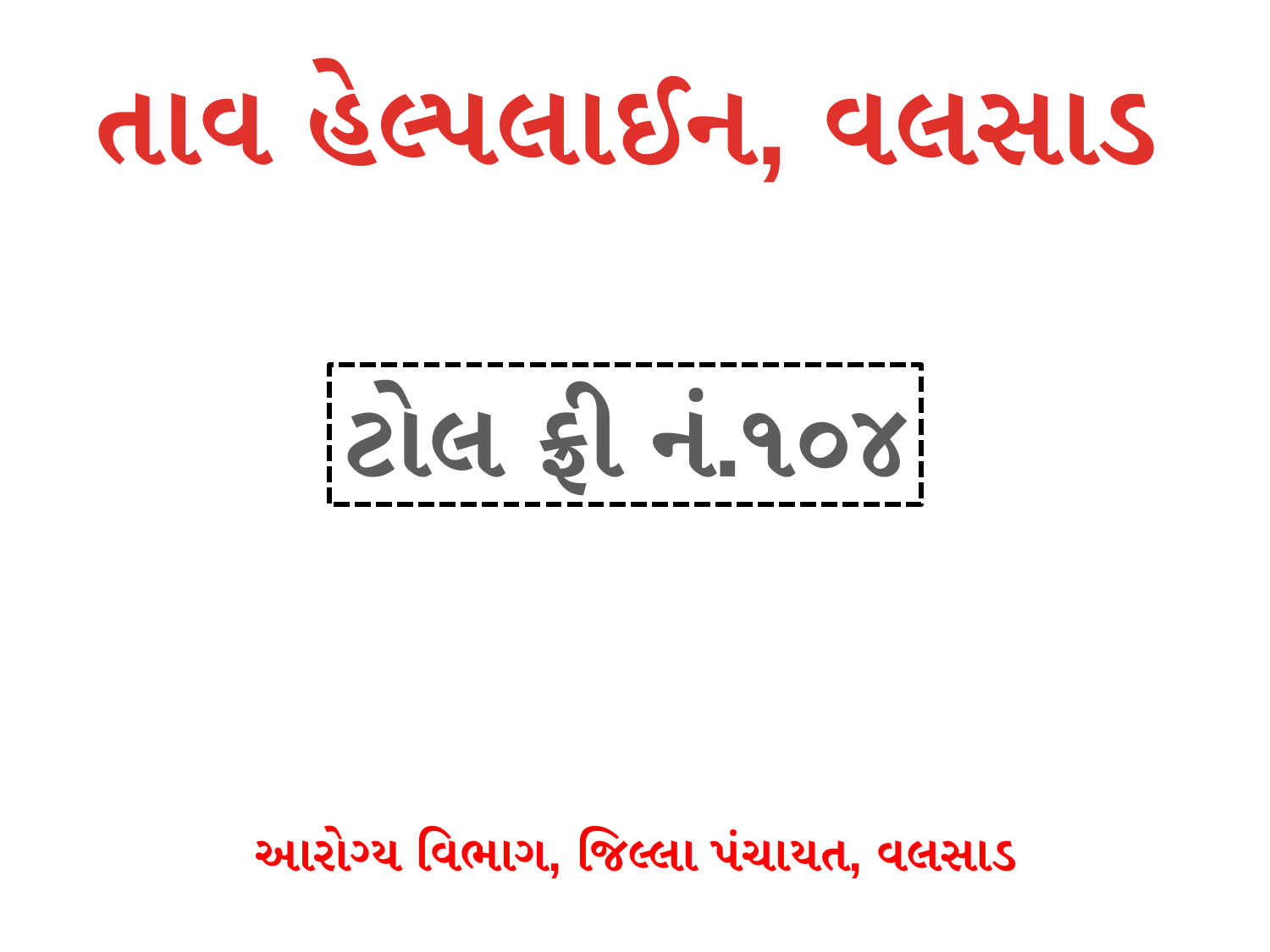

તાવ હેલ્પલાઈન, વલસાડ
ટોલ ફ્રી નં.૧૦૪
આરોગ્ય વિભાગ, જિલ્લા પંચાયત, વલસાડ